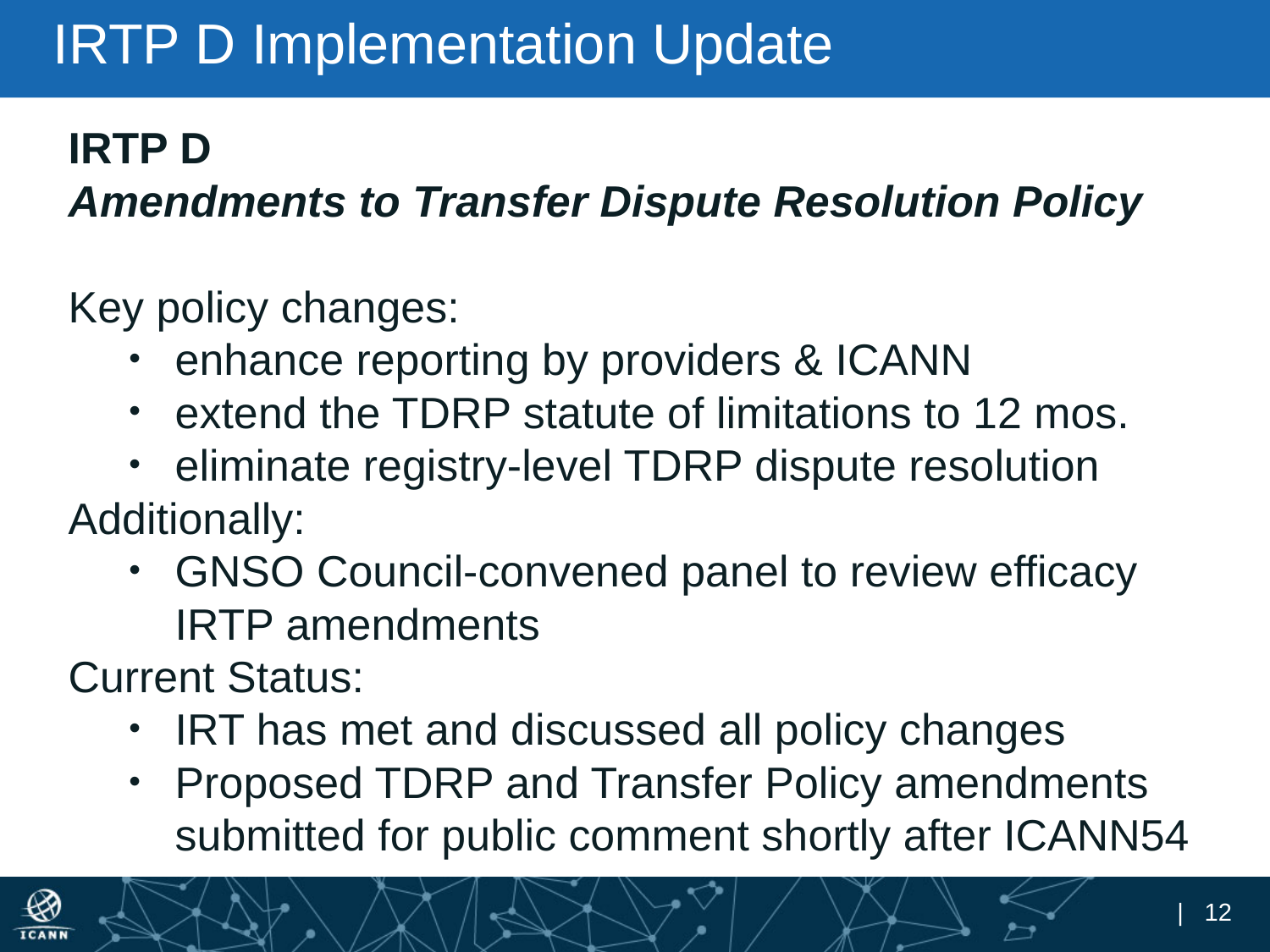

# IRTP D Implementation Update
IRTP D
Amendments to Transfer Dispute Resolution Policy

Key policy changes:
enhance reporting by providers & ICANN
extend the TDRP statute of limitations to 12 mos.
eliminate registry-level TDRP dispute resolution
Additionally:
GNSO Council-convened panel to review efficacy IRTP amendments
Current Status:
IRT has met and discussed all policy changes
Proposed TDRP and Transfer Policy amendments submitted for public comment shortly after ICANN54